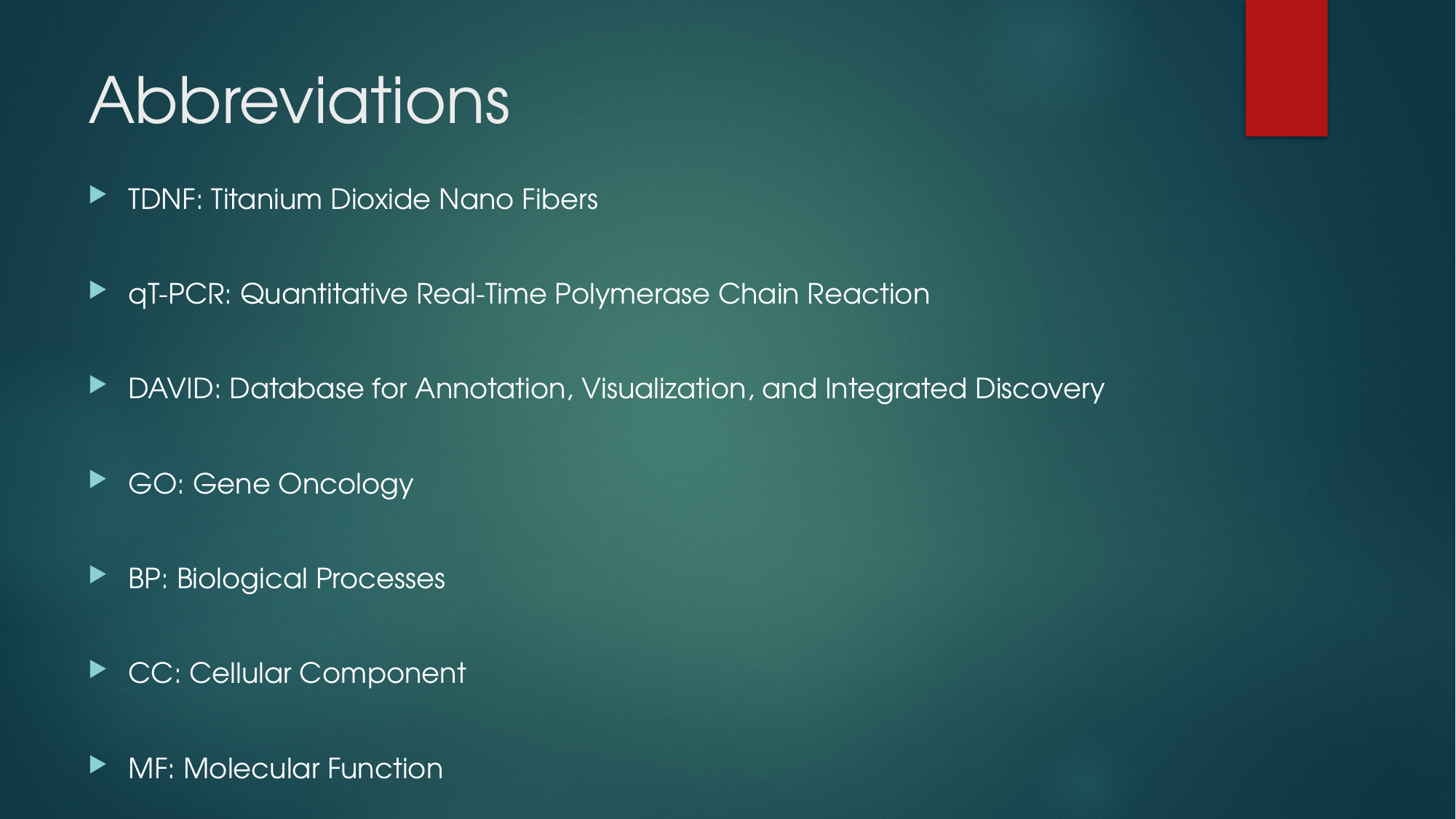

# Abbreviations
TDNF: Titanium Dioxide Nano Fibers

qT-PCR: Quantitative Real-Time Polymerase Chain Reaction

DAVID: Database for Annotation, Visualization, and Integrated Discovery

GO: Gene Oncology

BP: Biological Processes

CC: Cellular Component

MF: Molecular Function